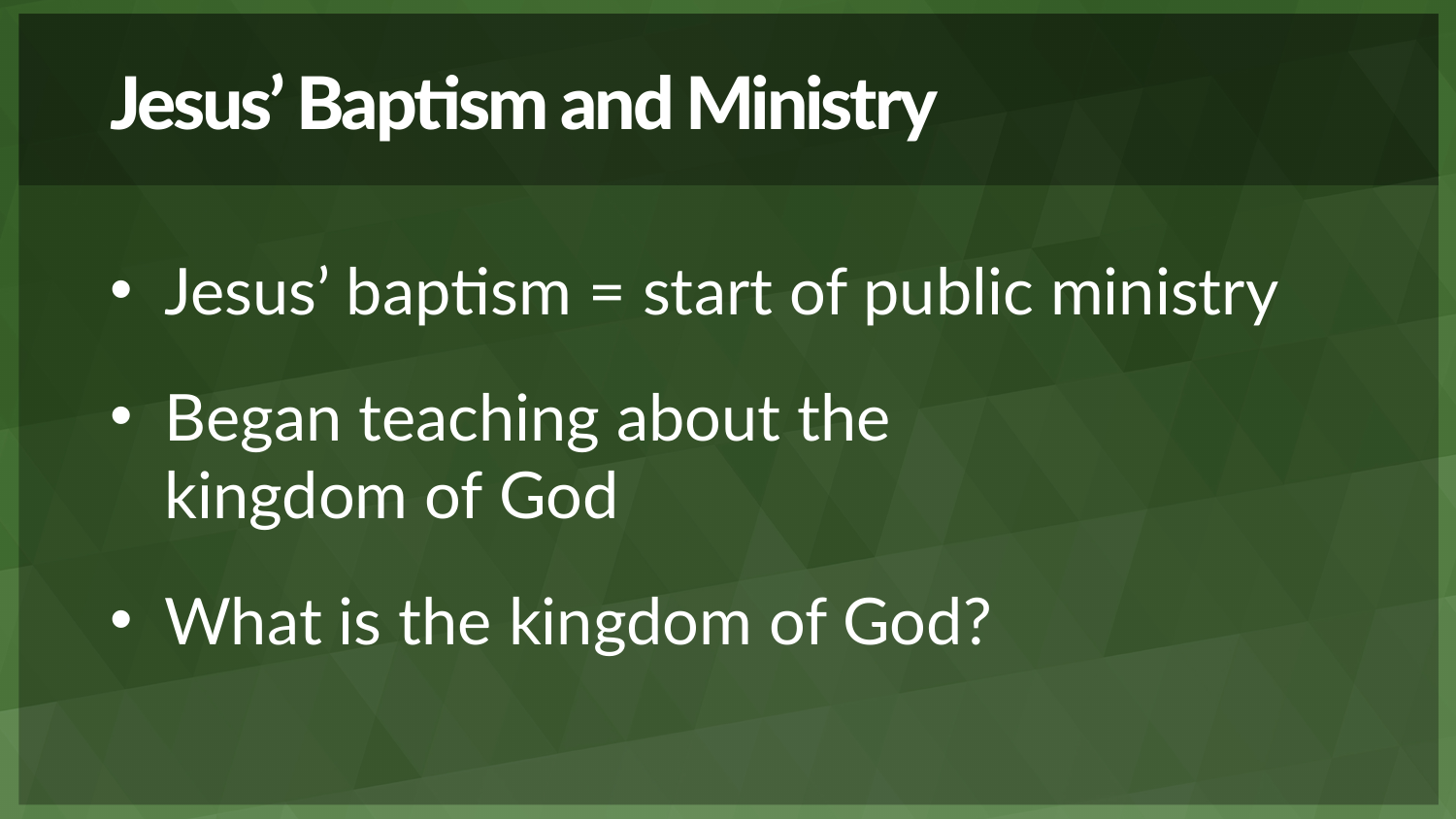

# Jesus’ Baptism and Ministry
Jesus’ baptism = start of public ministry
Began teaching about the
kingdom of God
What is the kingdom of God?